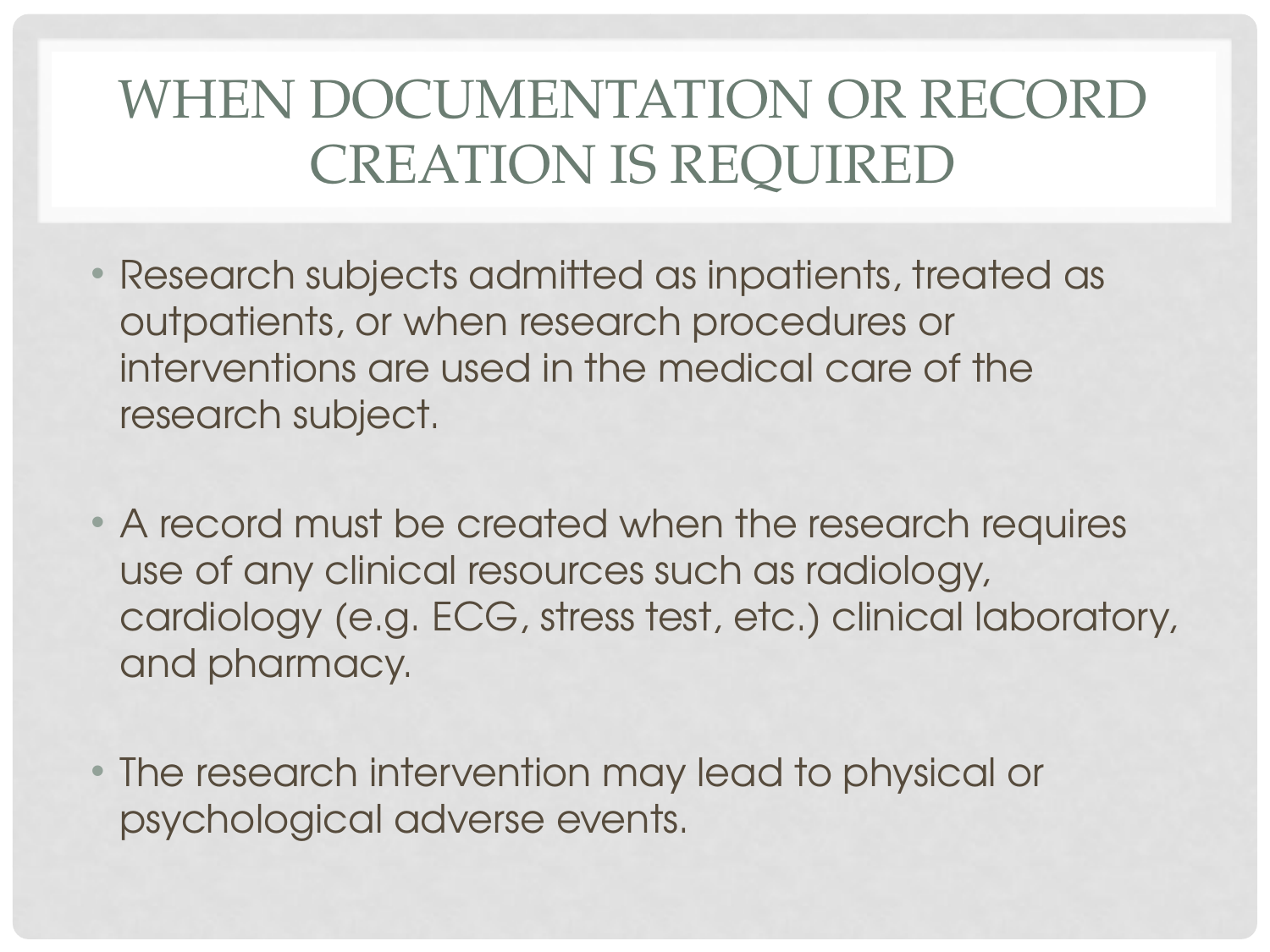

# When documentation or Record Creation is required
Research subjects admitted as inpatients, treated as outpatients, or when research procedures or interventions are used in the medical care of the research subject.

A record must be created when the research requires use of any clinical resources such as radiology, cardiology (e.g. ECG, stress test, etc.) clinical laboratory, and pharmacy.

The research intervention may lead to physical or psychological adverse events.